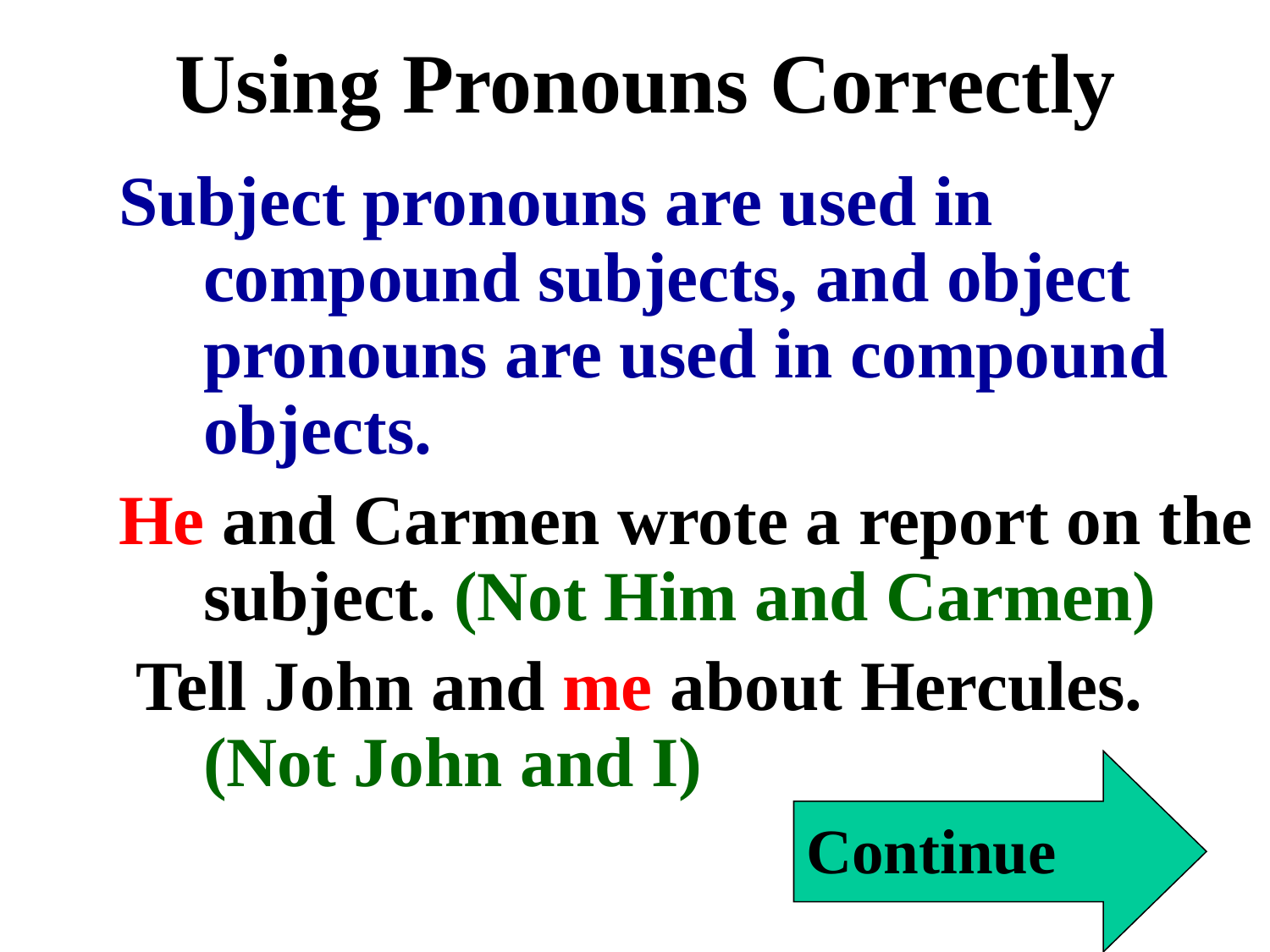

# Using Pronouns Correctly
Subject pronouns are used in compound subjects, and object pronouns are used in compound objects.
He and Carmen wrote a report on the subject. (Not Him and Carmen)
 Tell John and me about Hercules.  (Not John and I)

Continue